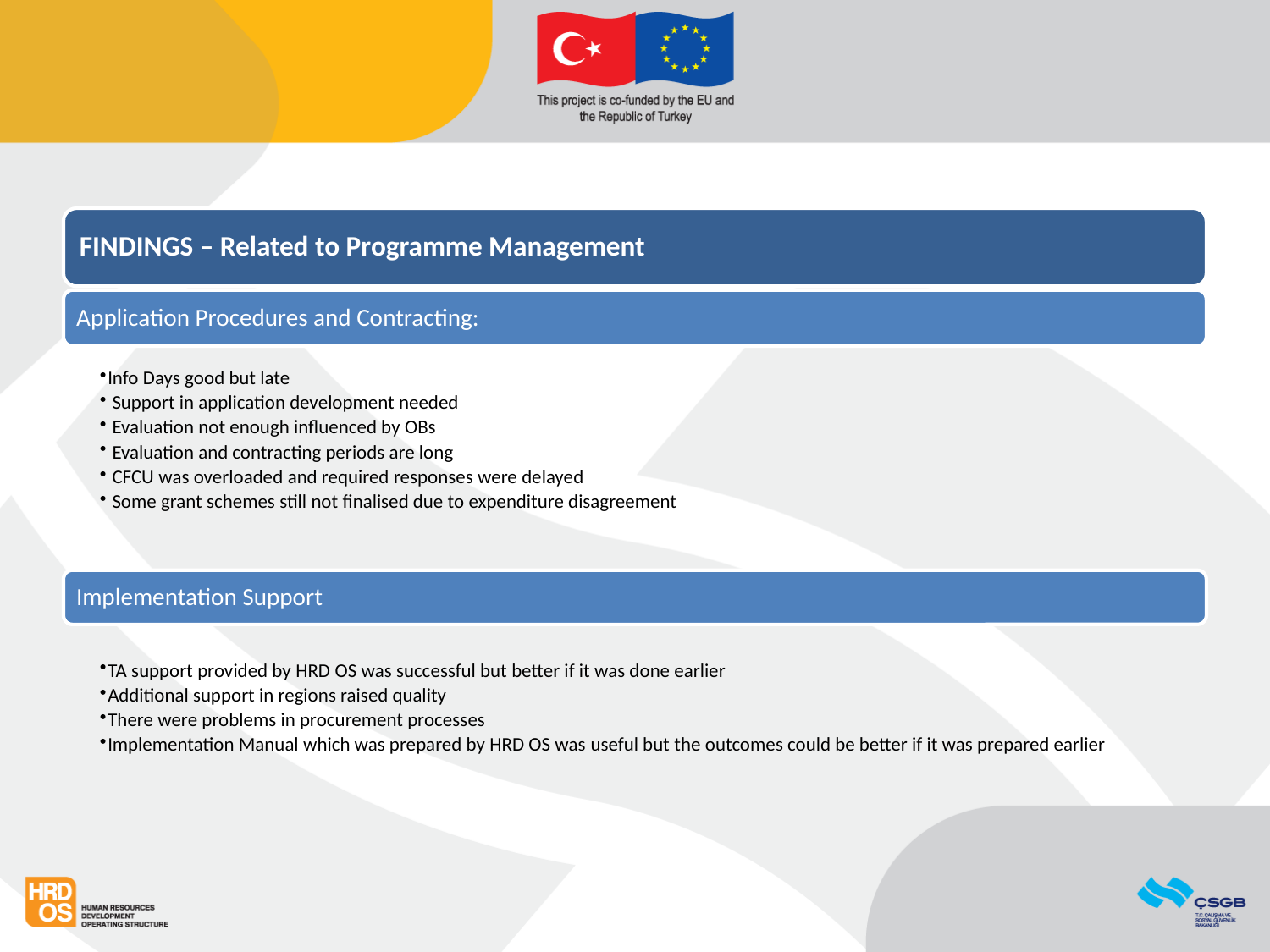

#
FINDINGS – Related to Programme Management
Application Procedures and Contracting:
Info Days good but late
 Support in application development needed
 Evaluation not enough influenced by OBs
 Evaluation and contracting periods are long
 CFCU was overloaded and required responses were delayed
 Some grant schemes still not finalised due to expenditure disagreement

Implementation Support
TA support provided by HRD OS was successful but better if it was done earlier
Additional support in regions raised quality
There were problems in procurement processes
Implementation Manual which was prepared by HRD OS was useful but the outcomes could be better if it was prepared earlier